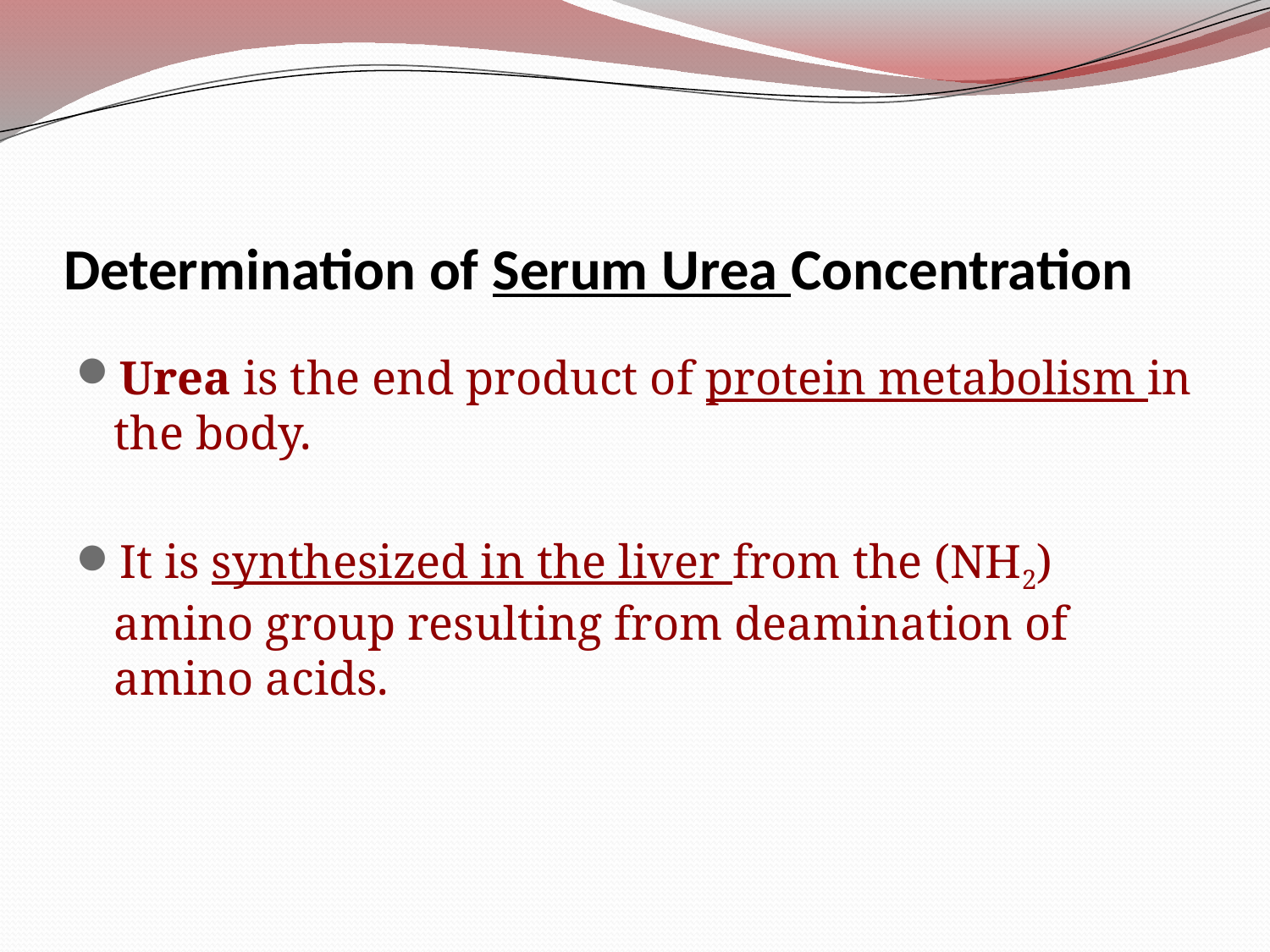

# Determination of Serum Urea Concentration
Urea is the end product of protein metabolism in the body.

It is synthesized in the liver from the (NH2) amino group resulting from deamination of amino acids.